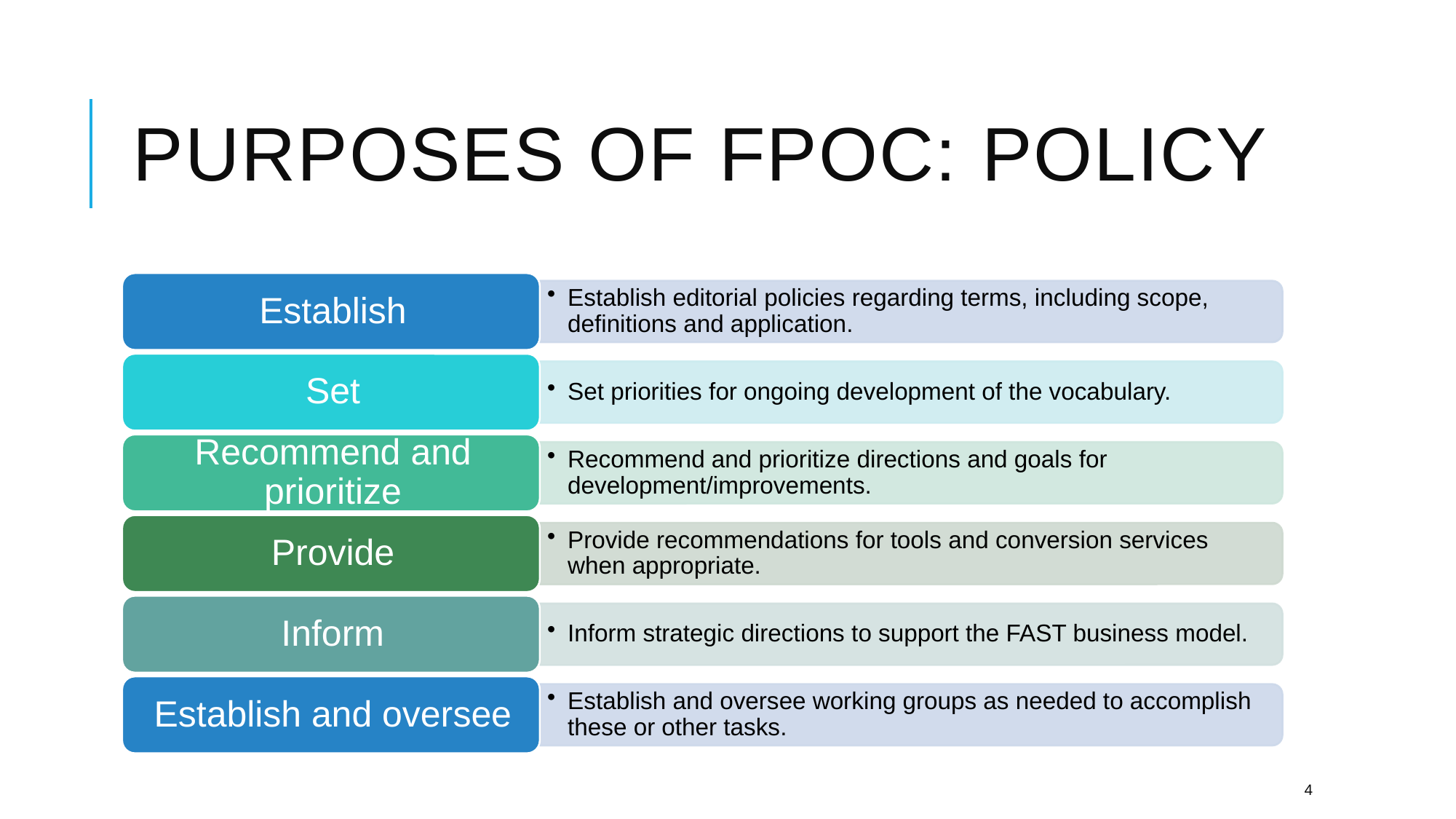

# Purposes of FPOC: Policy
Establish editorial policies regarding terms, including scope, definitions and application.
Establish
Set priorities for ongoing development of the vocabulary.
Set
Recommend and prioritize directions and goals for development/improvements.
Recommend and prioritize
Provide recommendations for tools and conversion services when appropriate.
Provide
Inform strategic directions to support the FAST business model.
Inform
Establish and oversee working groups as needed to accomplish these or other tasks.
Establish and oversee
4